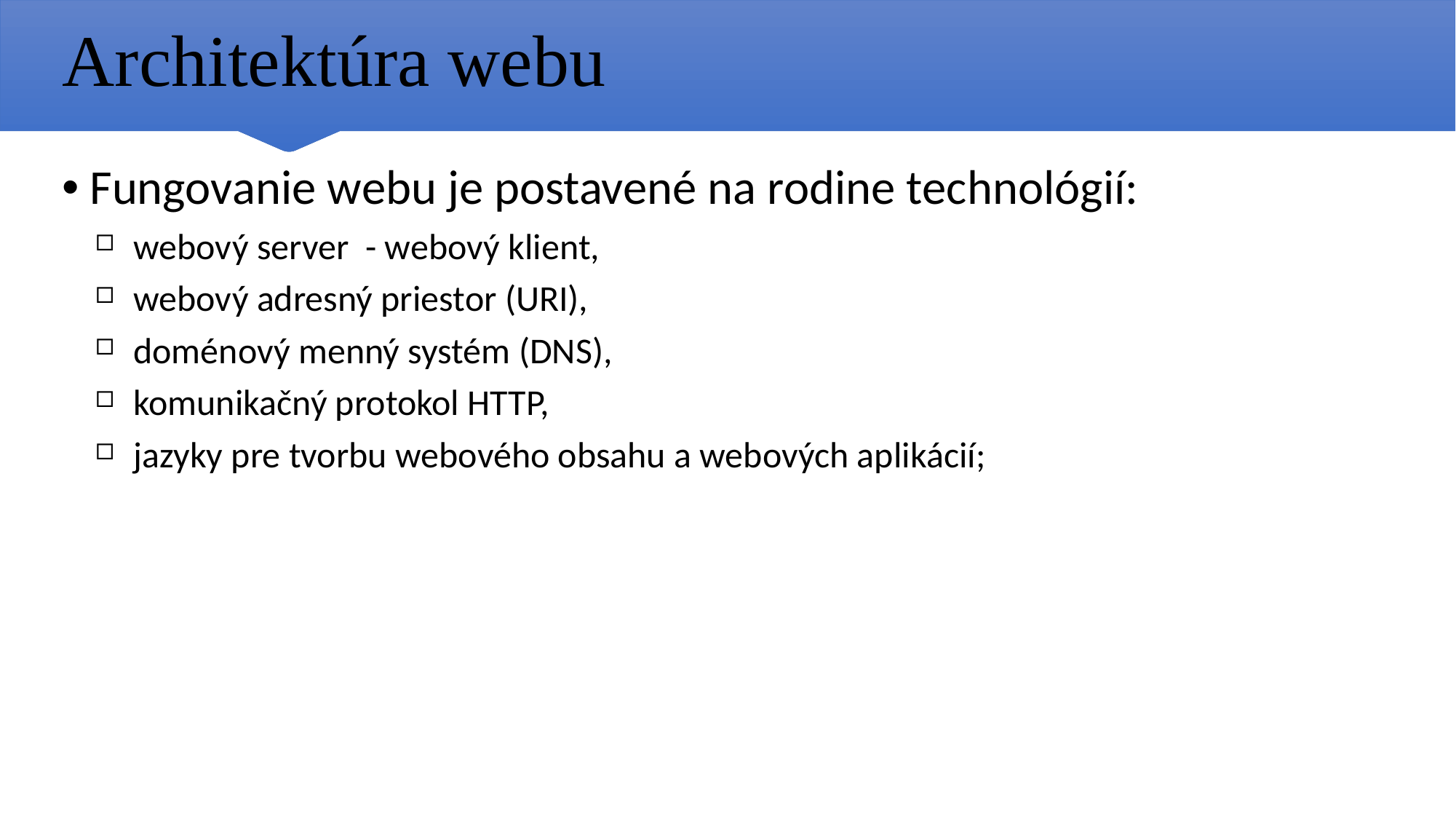

# Architektúra webu
Fungovanie webu je postavené na rodine technológií:
webový server  - webový klient,
webový adresný priestor (URI),
doménový menný systém (DNS),
komunikačný protokol HTTP,
jazyky pre tvorbu webového obsahu a webových aplikácií;